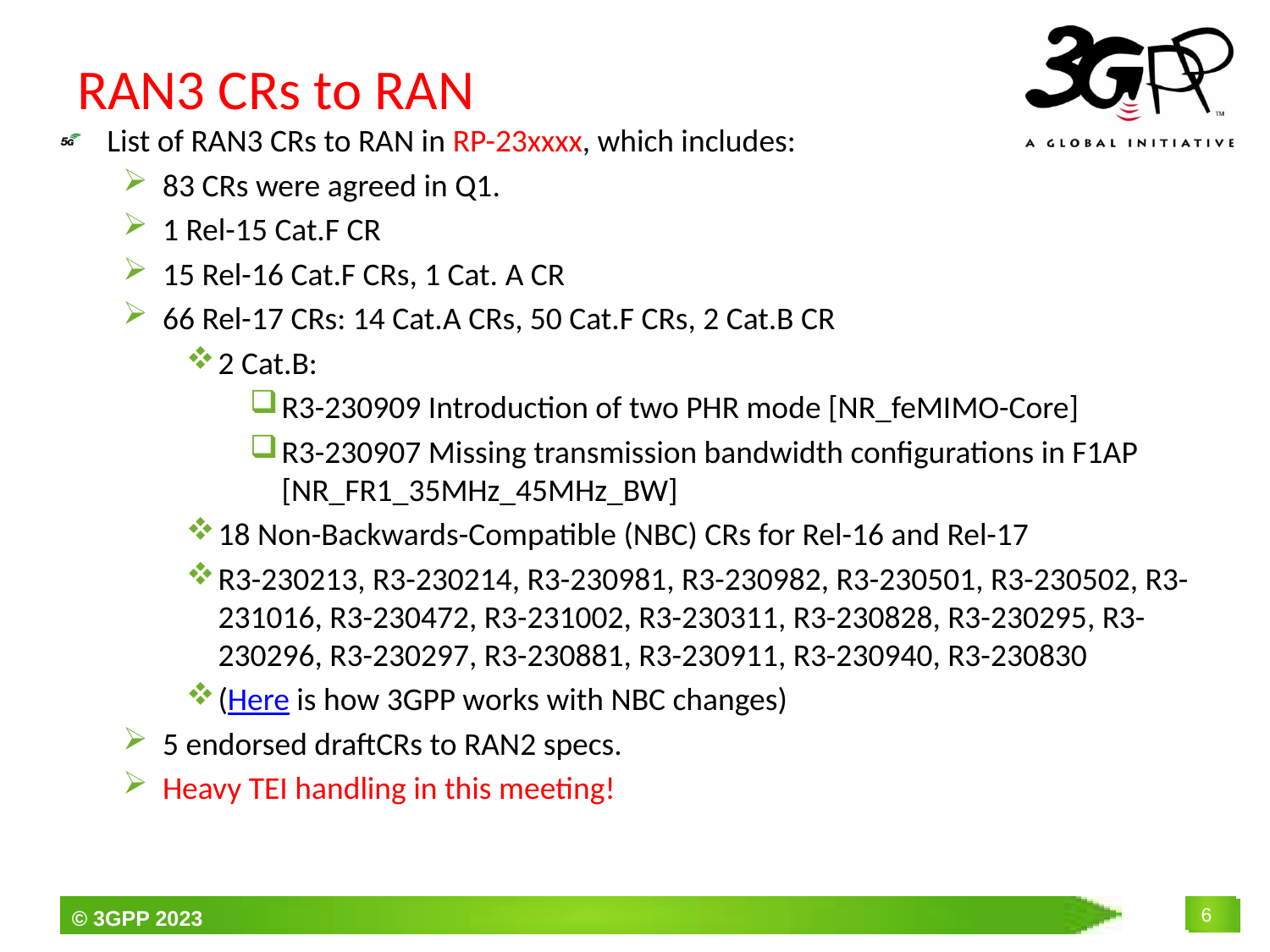

# RAN3 CRs to RAN
List of RAN3 CRs to RAN in RP-23xxxx, which includes:
83 CRs were agreed in Q1.
1 Rel-15 Cat.F CR
15 Rel-16 Cat.F CRs, 1 Cat. A CR
66 Rel-17 CRs: 14 Cat.A CRs, 50 Cat.F CRs, 2 Cat.B CR
2 Cat.B:
R3-230909 Introduction of two PHR mode [NR_feMIMO-Core]
R3-230907 Missing transmission bandwidth configurations in F1AP [NR_FR1_35MHz_45MHz_BW]
18 Non-Backwards-Compatible (NBC) CRs for Rel-16 and Rel-17
R3-230213, R3-230214, R3-230981, R3-230982, R3-230501, R3-230502, R3-231016, R3-230472, R3-231002, R3-230311, R3-230828, R3-230295, R3-230296, R3-230297, R3-230881, R3-230911, R3-230940, R3-230830
(Here is how 3GPP works with NBC changes)
5 endorsed draftCRs to RAN2 specs.
Heavy TEI handling in this meeting!